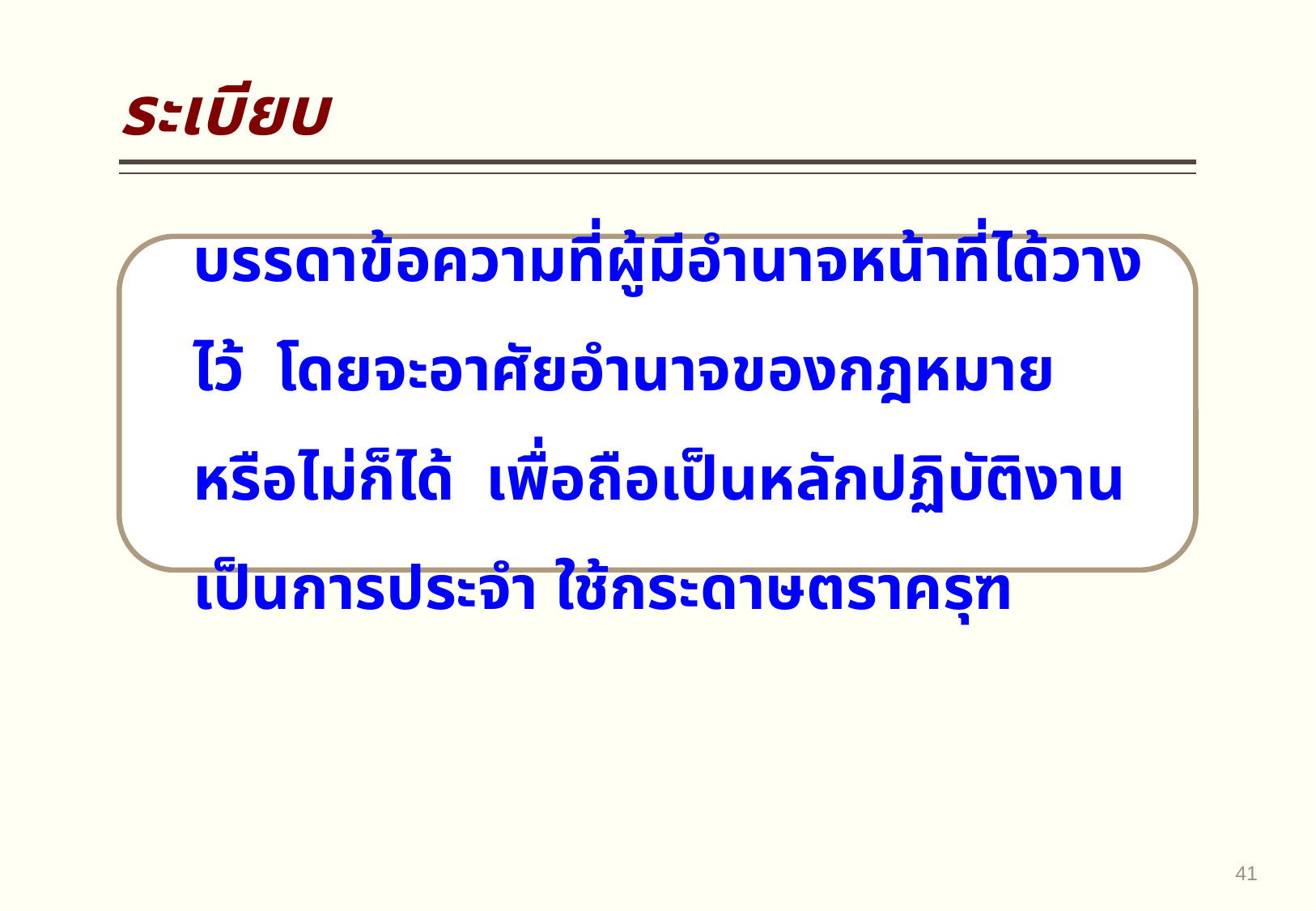

# ระเบียบ
บรรดาข้อความที่ผู้มีอำนาจหน้าที่ได้วางไว้  โดยจะอาศัยอำนาจของกฎหมายหรือไม่ก็ได้  เพื่อถือเป็นหลักปฏิบัติงานเป็นการประจำ ใช้กระดาษตราครุฑ
41